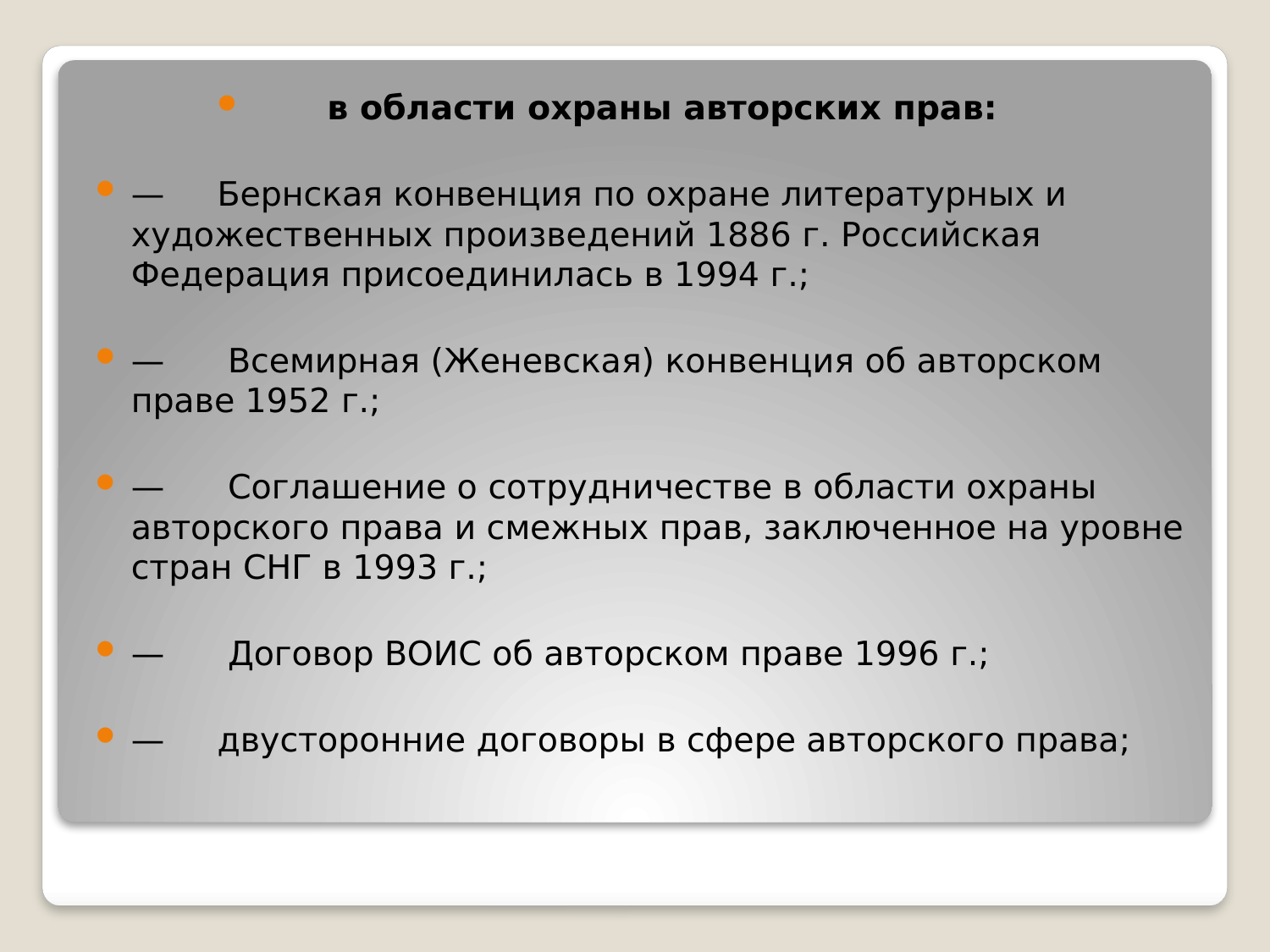

в области охраны авторских прав:

—	Бернская конвенция по охране литературных и художественных произведений 1886 г. Российская Федерация присоединилась в 1994 г.;

—	 Всемирная (Женевская) конвенция об авторском праве 1952 г.;

—	 Соглашение о сотрудничестве в области охраны авторского права и смежных прав, заключенное на уровне стран СНГ в 1993 г.;

—	 Договор ВОИС об авторском праве 1996 г.;

—     двусторонние договоры в сфере авторского права;

#